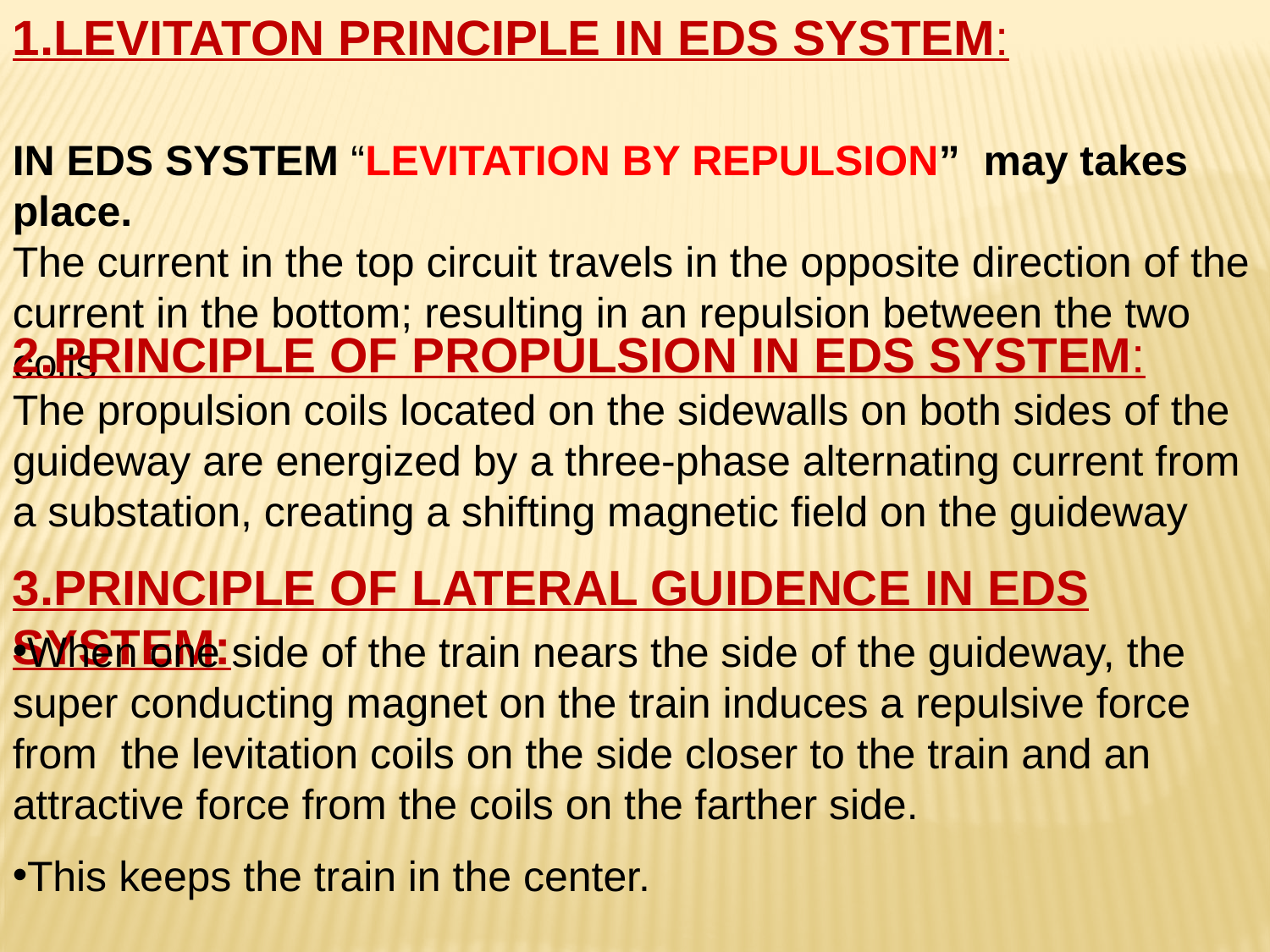

1.LEVITATON PRINCIPLE IN EDS SYSTEM:

IN EDS SYSTEM “LEVITATION BY REPULSION”  may takes place.
The current in the top circuit travels in the opposite direction of the current in the bottom; resulting in an repulsion between the two coils
2.PRINCIPLE OF PROPULSION IN EDS SYSTEM:
The propulsion coils located on the sidewalls on both sides of the guideway are energized by a three-phase alternating current from a substation, creating a shifting magnetic field on the guideway

3.PRINCIPLE OF LATERAL GUIDENCE IN EDS SYSTEM:

When one side of the train nears the side of the guideway, the super conducting magnet on the train induces a repulsive force from  the levitation coils on the side closer to the train and an attractive force from the coils on the farther side.
This keeps the train in the center.